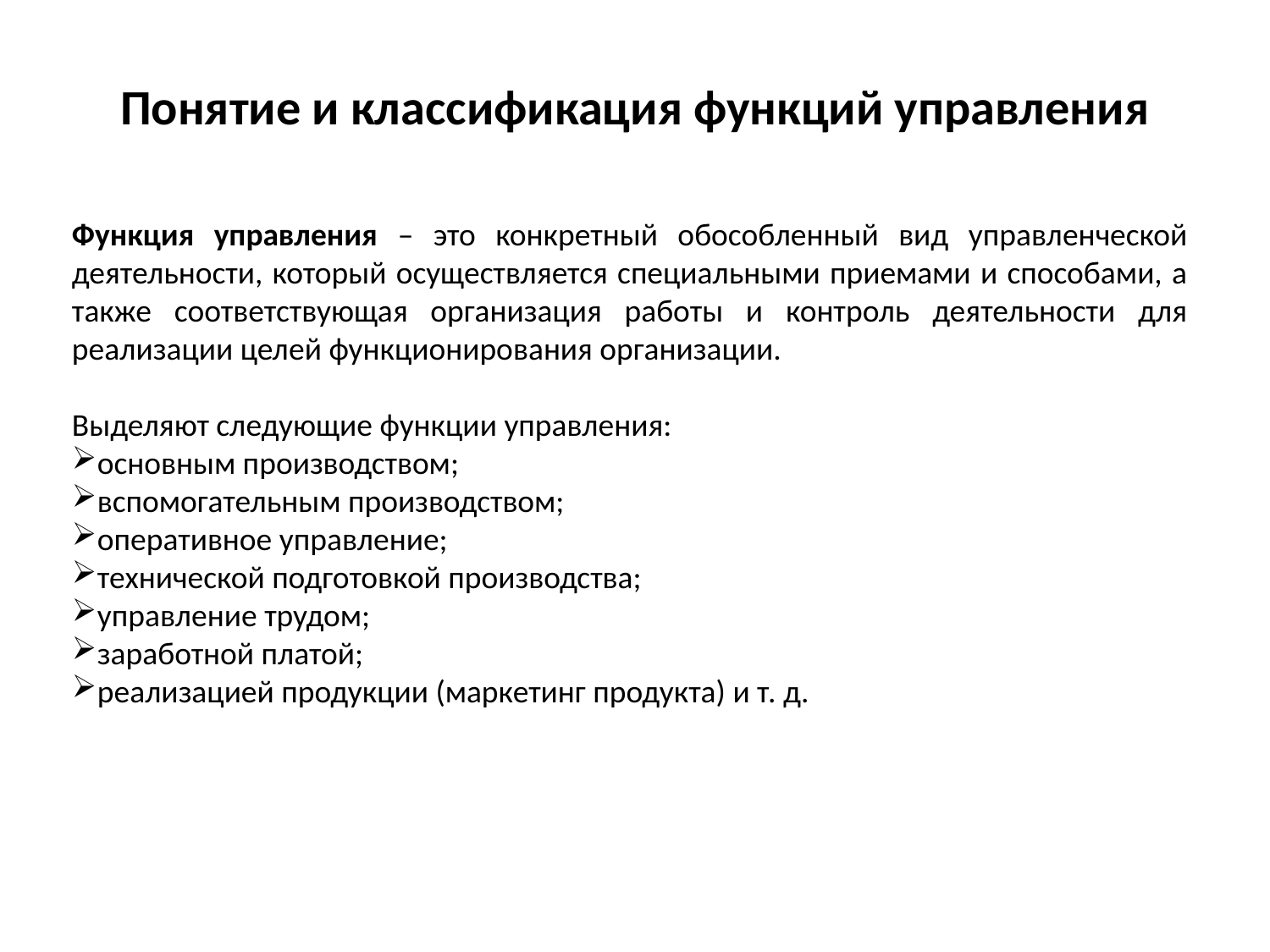

Понятие и классификация функций управления
Функция управления – это конкретный обособленный вид управленческой деятельности, который осуществляется специальными приемами и способами, а также соответствующая организация работы и контроль деятельности для реализации целей функционирования организации.

Выделяют следующие функции управления:
основным производством;
вспомогательным производством;
оперативное управление;
технической подготовкой производства;
управление трудом;
заработной платой;
реализацией продукции (маркетинг продукта) и т. д.